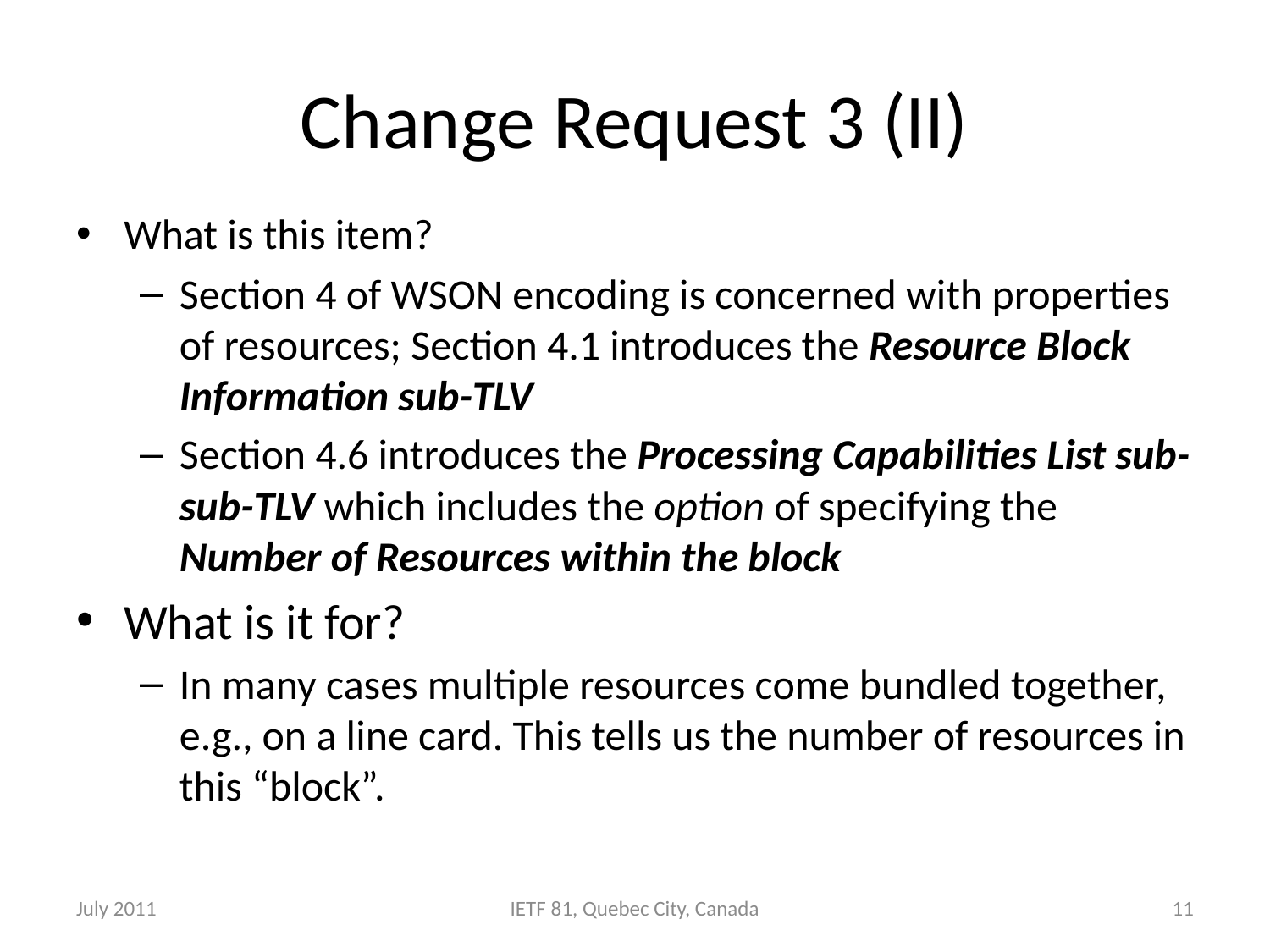

# Change Request 3 (II)
What is this item?
Section 4 of WSON encoding is concerned with properties of resources; Section 4.1 introduces the Resource Block Information sub-TLV
Section 4.6 introduces the Processing Capabilities List sub-sub-TLV which includes the option of specifying the Number of Resources within the block
What is it for?
In many cases multiple resources come bundled together, e.g., on a line card. This tells us the number of resources in this “block”.

July 2011
IETF 81, Quebec City, Canada
11